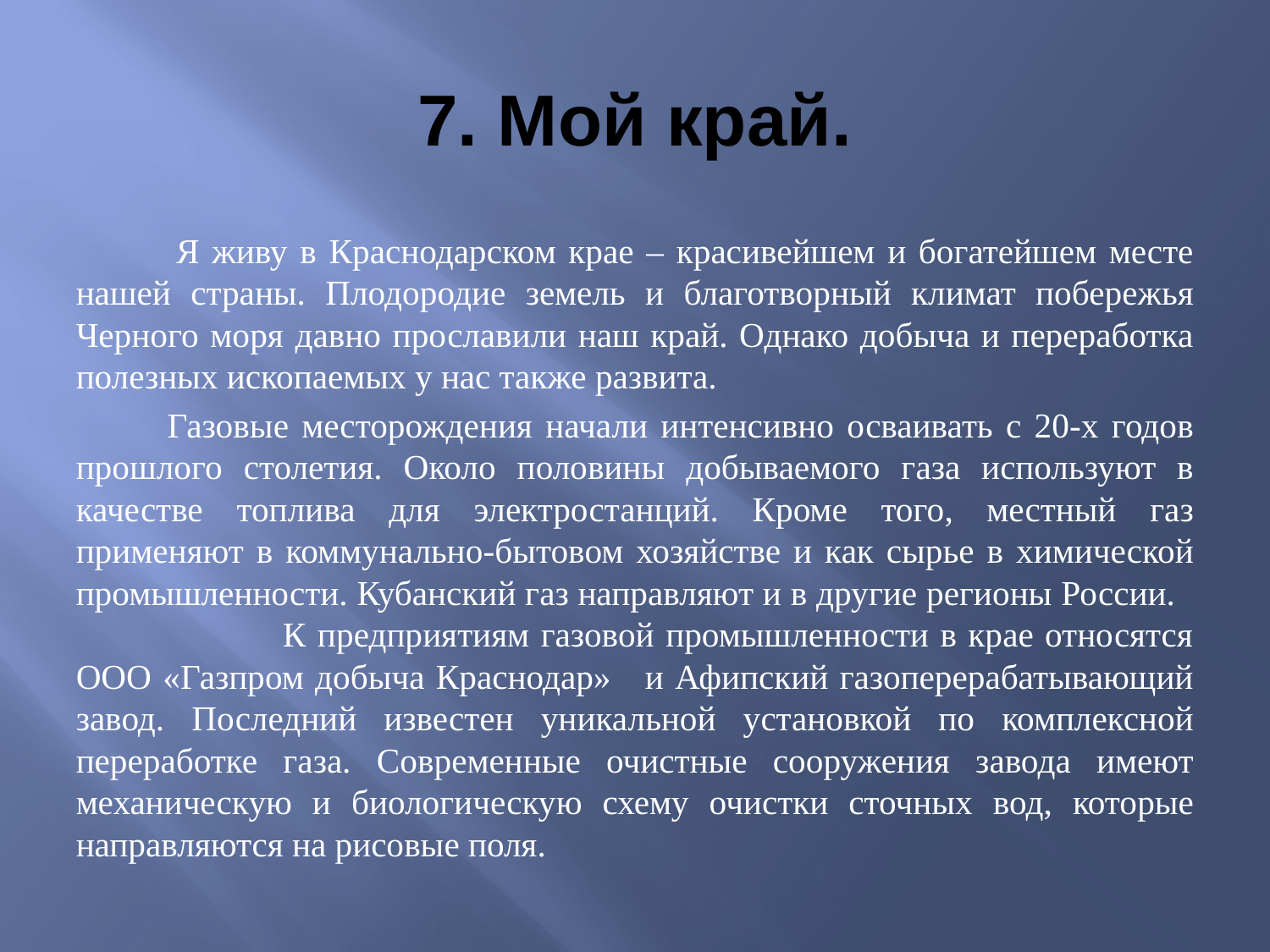

# 7. Мой край.
        Я живу в Краснодарском крае – красивейшем и богатейшем месте нашей страны. Плодородие земель и благотворный климат побережья Черного моря давно прославили наш край. Однако добыча и переработка полезных ископаемых у нас также развита.
       Газовые месторождения начали интенсивно осваивать с 20-х годов прошлого столетия. Около половины добываемого газа используют в качестве топлива для электростанций. Кроме того, местный газ применяют в коммунально-бытовом хозяйстве и как сырье в химической промышленности. Кубанский газ направляют и в другие регионы России.                     К предприятиям газовой промышленности в крае относятся ООО «Газпром добыча Краснодар»   и Афипский газоперерабатывающий завод. Последний известен уникальной установкой по комплексной переработке газа. Современные очистные сооружения завода имеют механическую и биологическую схему очистки сточных вод, которые направляются на рисовые поля.